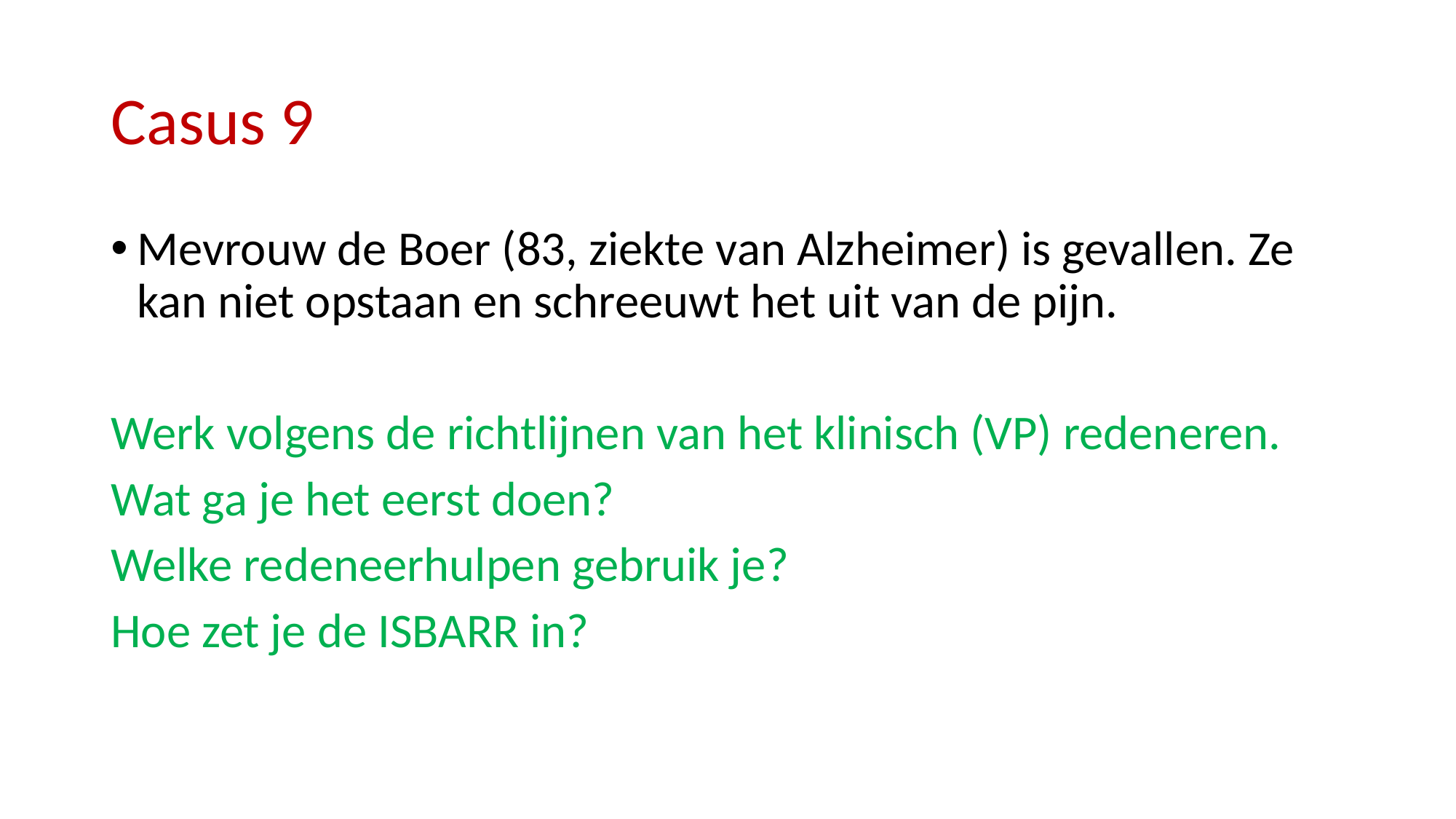

# Casus 9
Mevrouw de Boer (83, ziekte van Alzheimer) is gevallen. Ze kan niet opstaan en schreeuwt het uit van de pijn.

Werk volgens de richtlijnen van het klinisch (VP) redeneren.
Wat ga je het eerst doen?
Welke redeneerhulpen gebruik je?
Hoe zet je de ISBARR in?